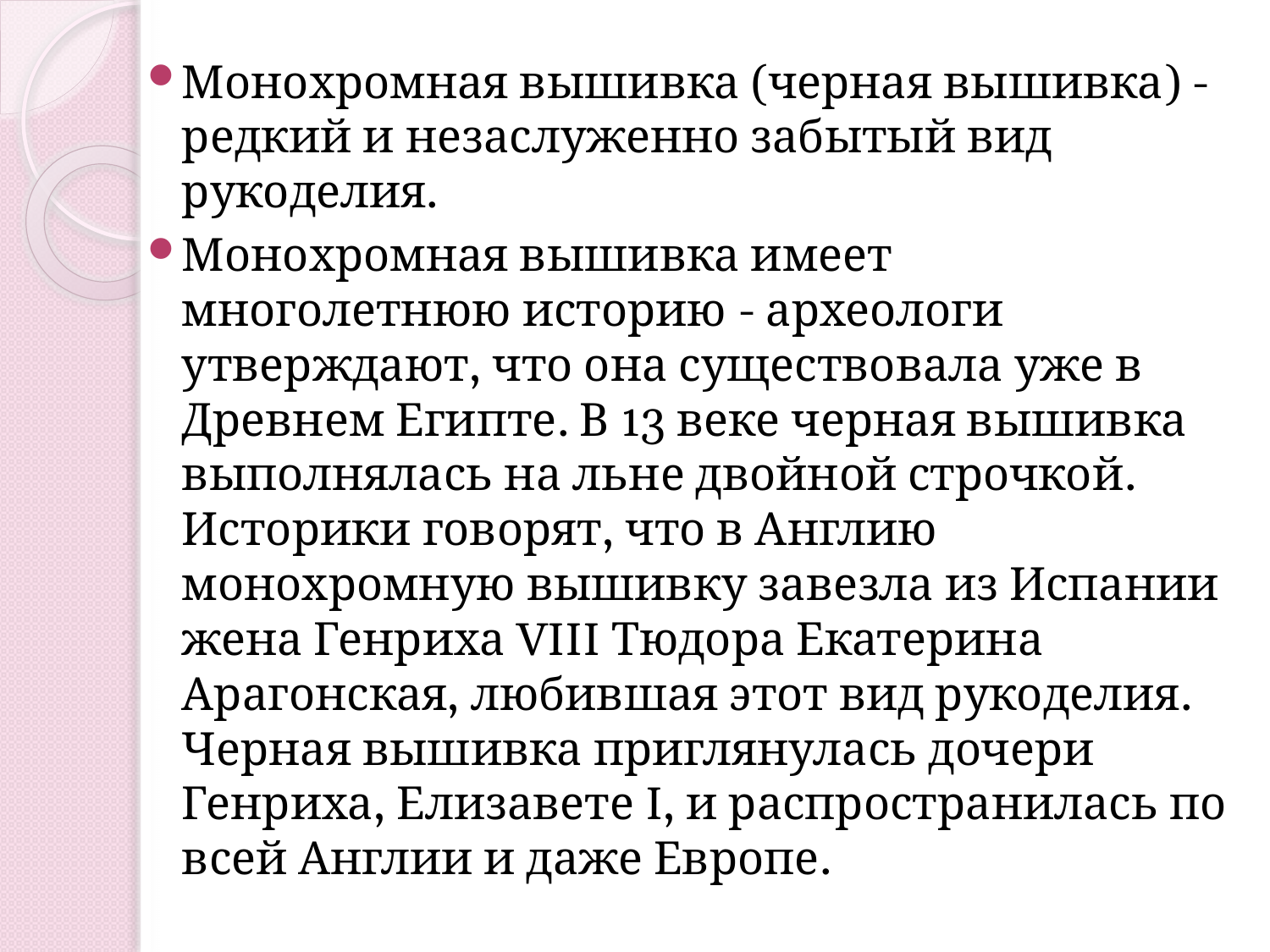

Монохромная вышивка (черная вышивка) - редкий и незаслуженно забытый вид рукоделия.
Монохромная вышивка имеет многолетнюю историю - археологи утверждают, что она существовала уже в Древнем Египте. В 13 веке черная вышивка выполнялась на льне двойной строчкой. Историки говорят, что в Англию монохромную вышивку завезла из Испании жена Генриха VIII Тюдора Екатерина Арагонская, любившая этот вид рукоделия. Черная вышивка приглянулась дочери Генриха, Елизавете I, и распространилась по всей Англии и даже Европе.